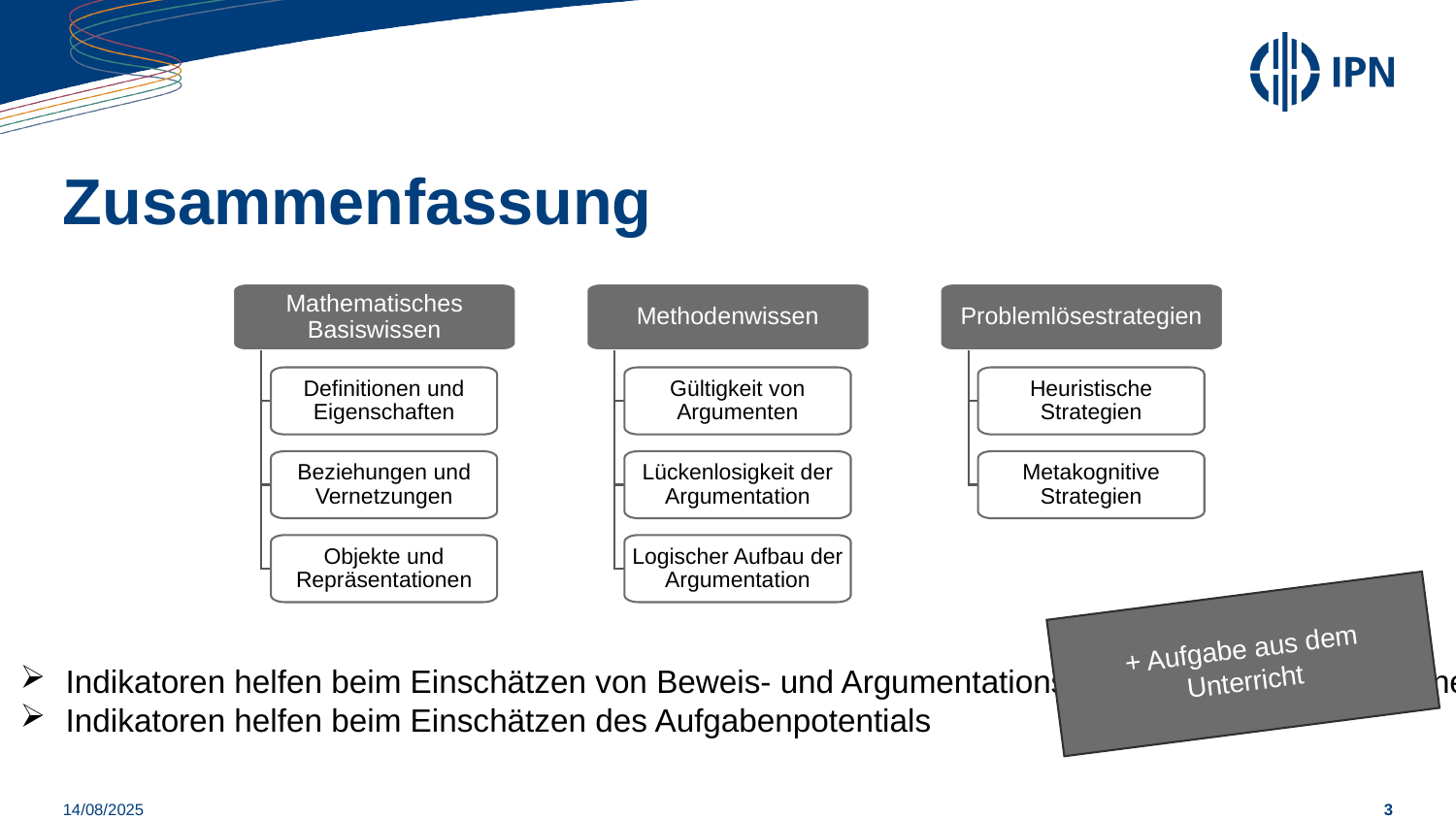

# Zusammenfassung
Mathematisches Basiswissen
Methodenwissen
Problemlösestrategien

Definitionen und Eigenschaften
Gültigkeit von Argumenten
Heuristische Strategien
Beziehungen und Vernetzungen
Lückenlosigkeit der Argumentation
Metakognitive Strategien
Objekte und Repräsentationen
Logischer Aufbau der Argumentation
+ Aufgabe aus dem Unterricht
Indikatoren helfen beim Einschätzen von Beweis- und Argumentationskompetenz von SchülerInnen
Indikatoren helfen beim Einschätzen des Aufgabenpotentials
14/08/2025

3